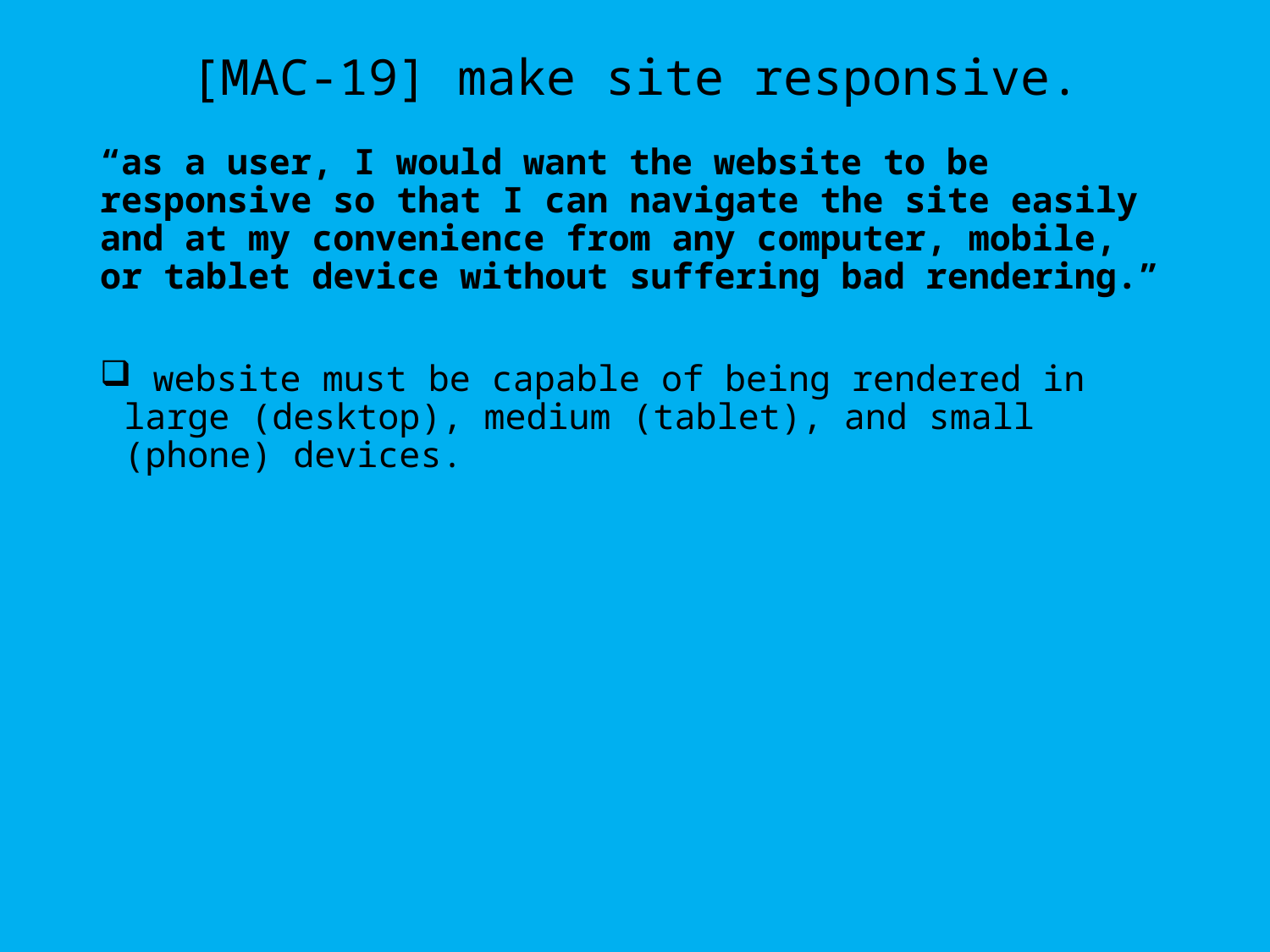

# [MAC-19] make site responsive.
“as a user, I would want the website to be responsive so that I can navigate the site easily and at my convenience from any computer, mobile, or tablet device without suffering bad rendering.”

 website must be capable of being rendered in 	large (desktop), medium (tablet), and small 	(phone) devices.